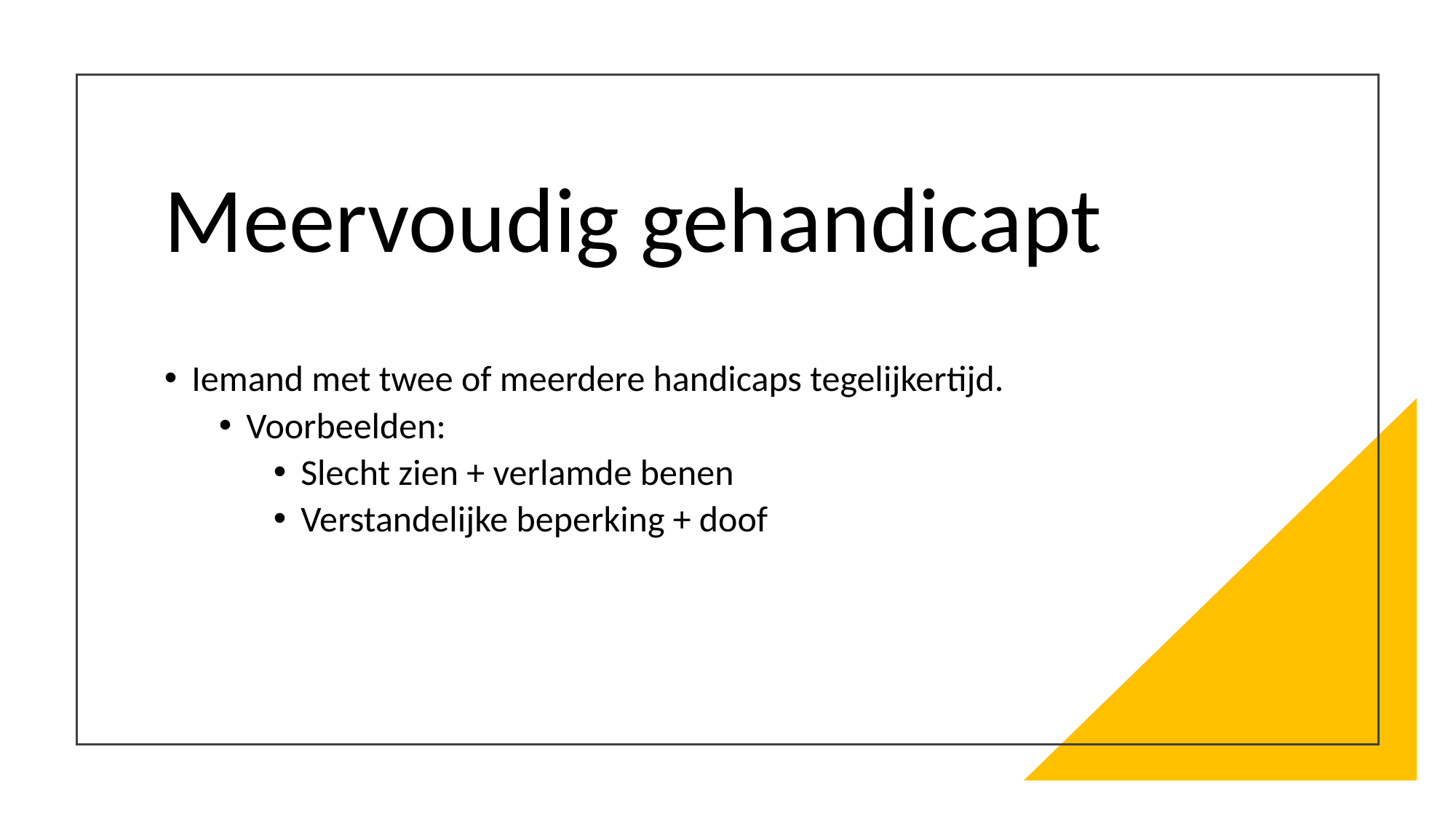

# Meervoudig gehandicapt
Iemand met twee of meerdere handicaps tegelijkertijd.
Voorbeelden:
Slecht zien + verlamde benen
Verstandelijke beperking + doof